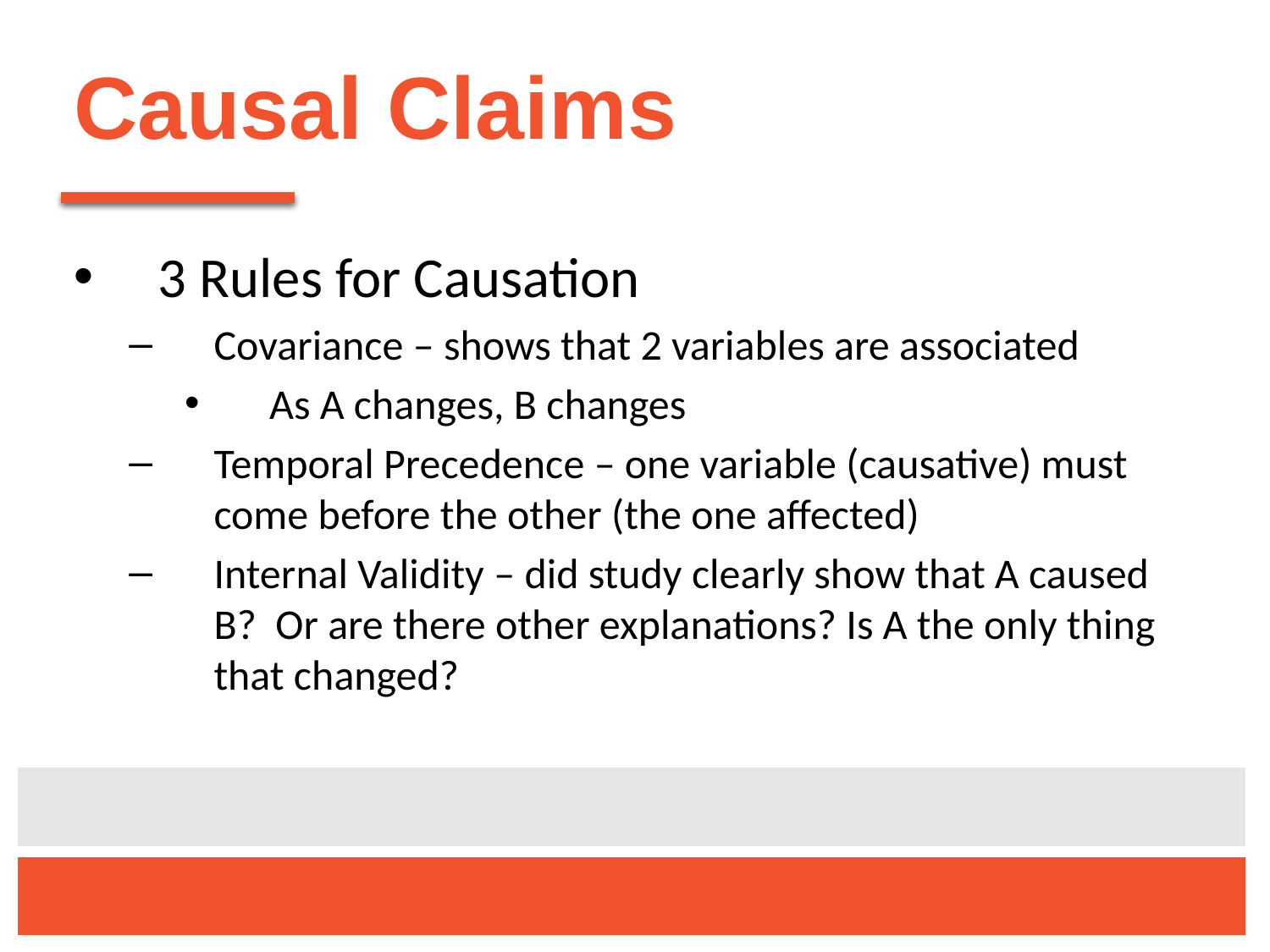

# Causal Claims
3 Rules for Causation
Covariance – shows that 2 variables are associated
As A changes, B changes
Temporal Precedence – one variable (causative) must come before the other (the one affected)
Internal Validity – did study clearly show that A caused B?  Or are there other explanations? Is A the only thing that changed?